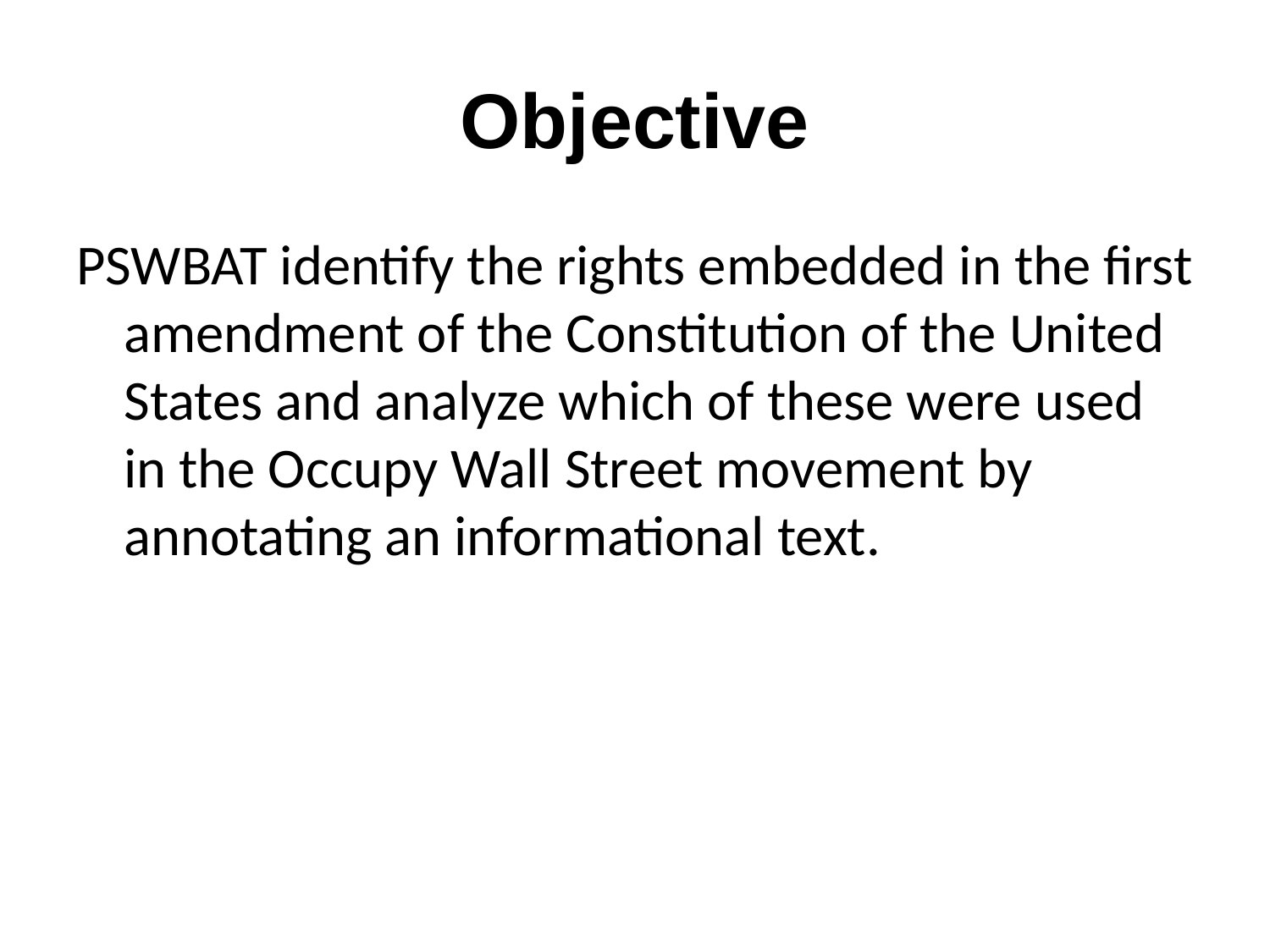

# Objective
PSWBAT identify the rights embedded in the first amendment of the Constitution of the United States and analyze which of these were used in the Occupy Wall Street movement by annotating an informational text.